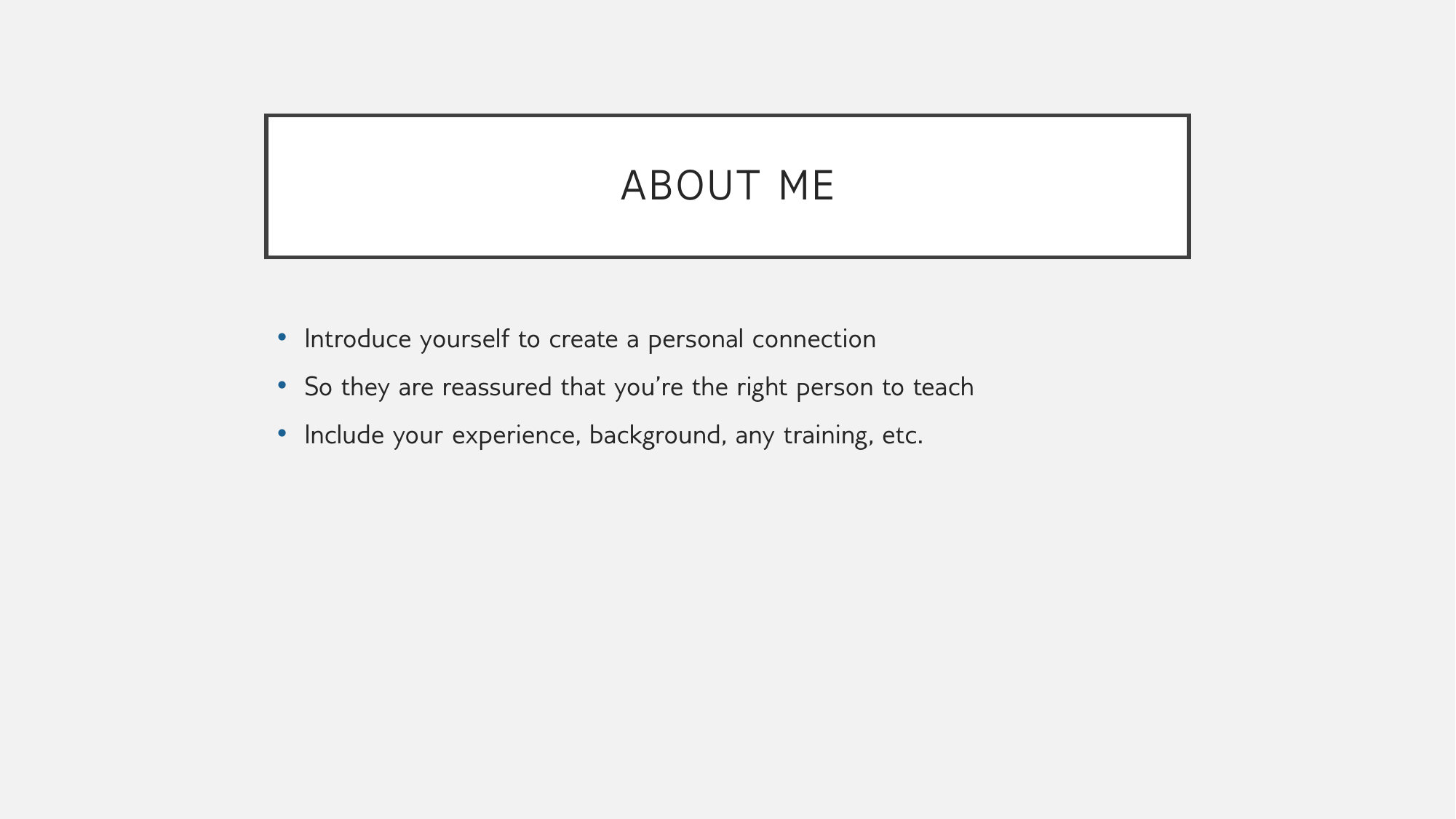

# ABOUT ME
Introduce yourself to create a personal connection
So they are reassured that you’re the right person to teach
Include your experience, background, any training, etc.